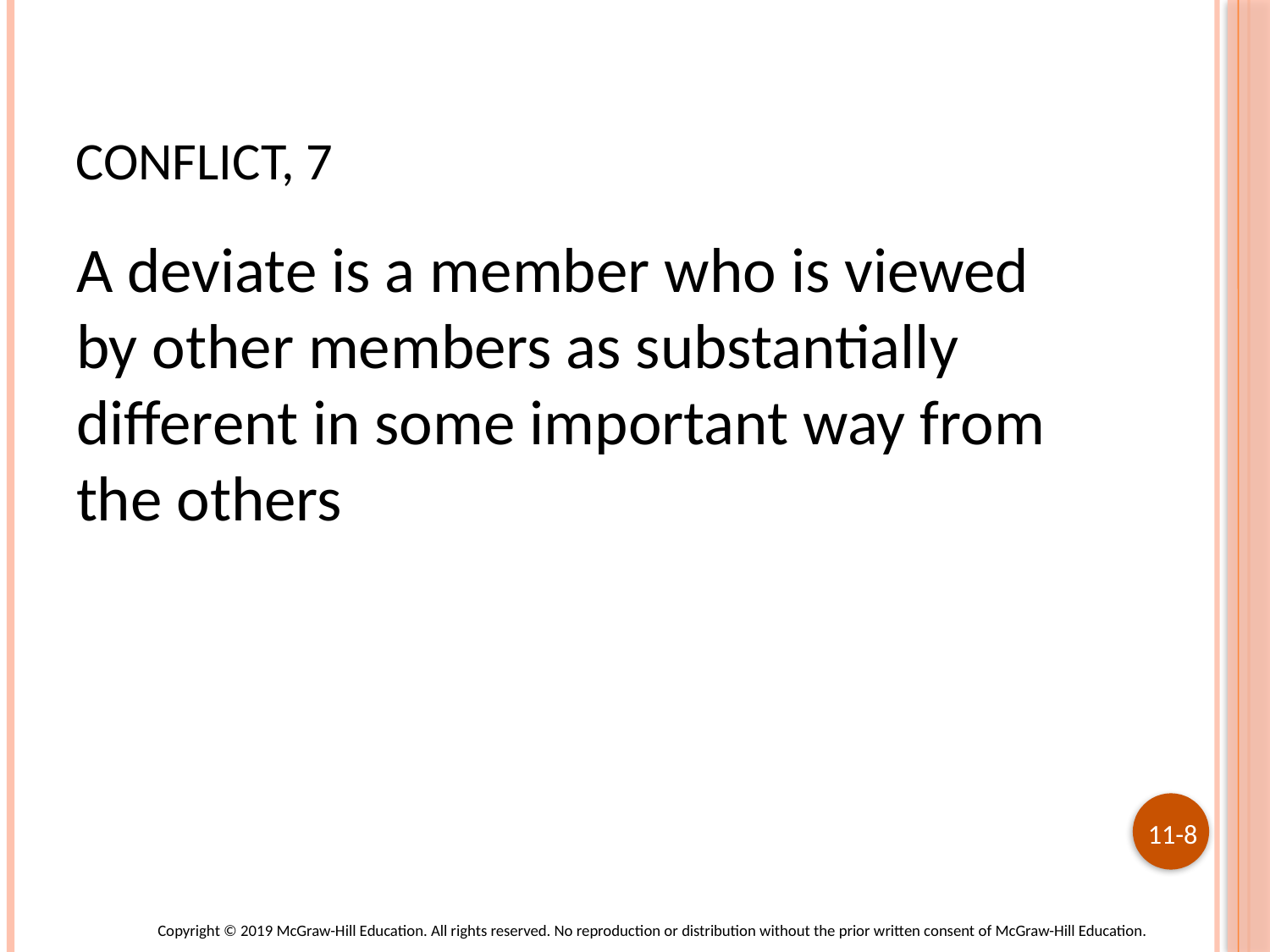

# Conflict, 7
A deviate is a member who is viewed by other members as substantially different in some important way from the others